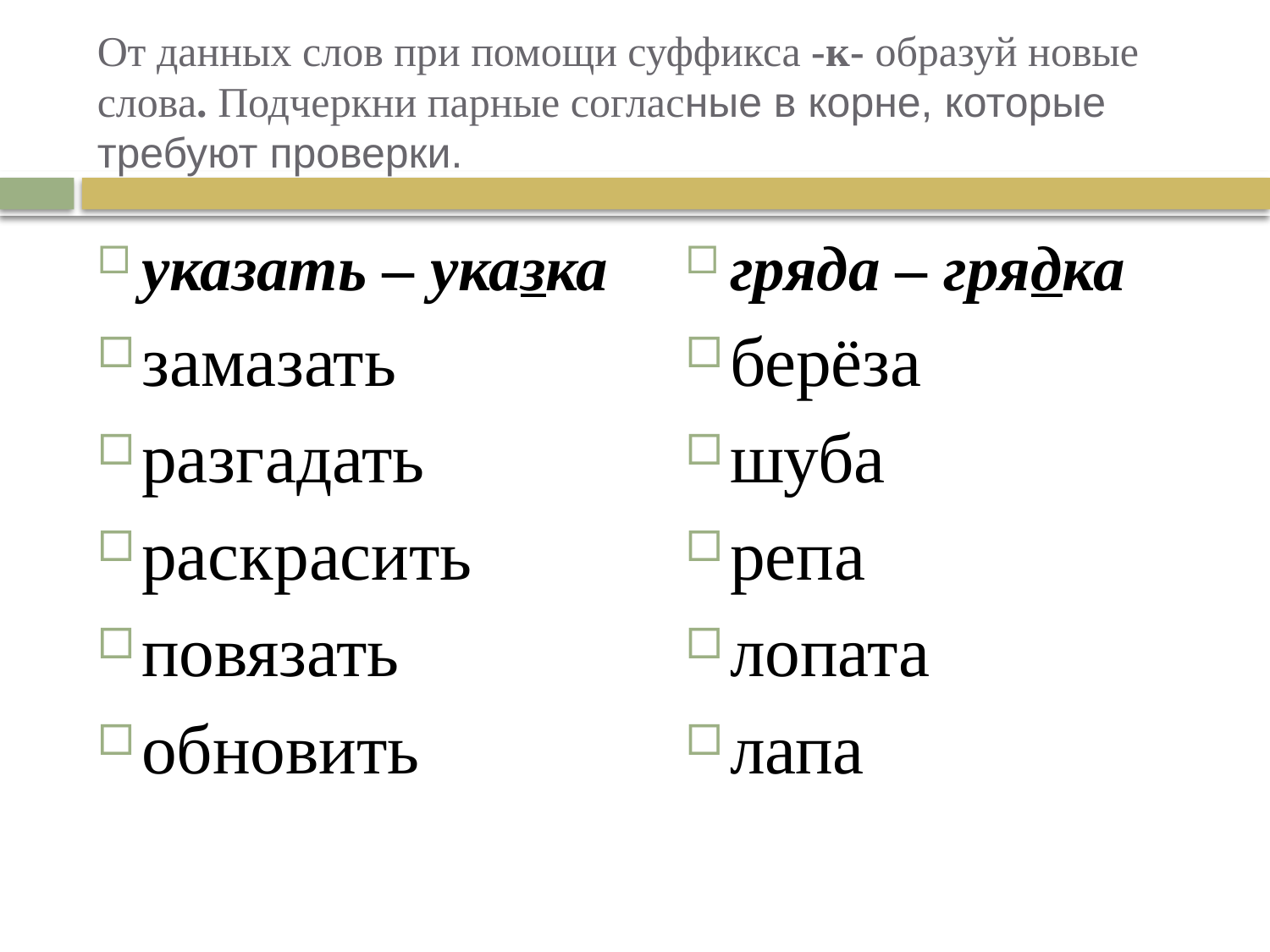

# От данных слов при помощи суффикса -к- образуй новые слова. Подчеркни парные согласные в корне, которые требуют проверки.
указать – указка
замазать
разгадать
раскрасить
повязать
обновить
гряда – грядка
берёза
шуба
репа
лопата
лапа